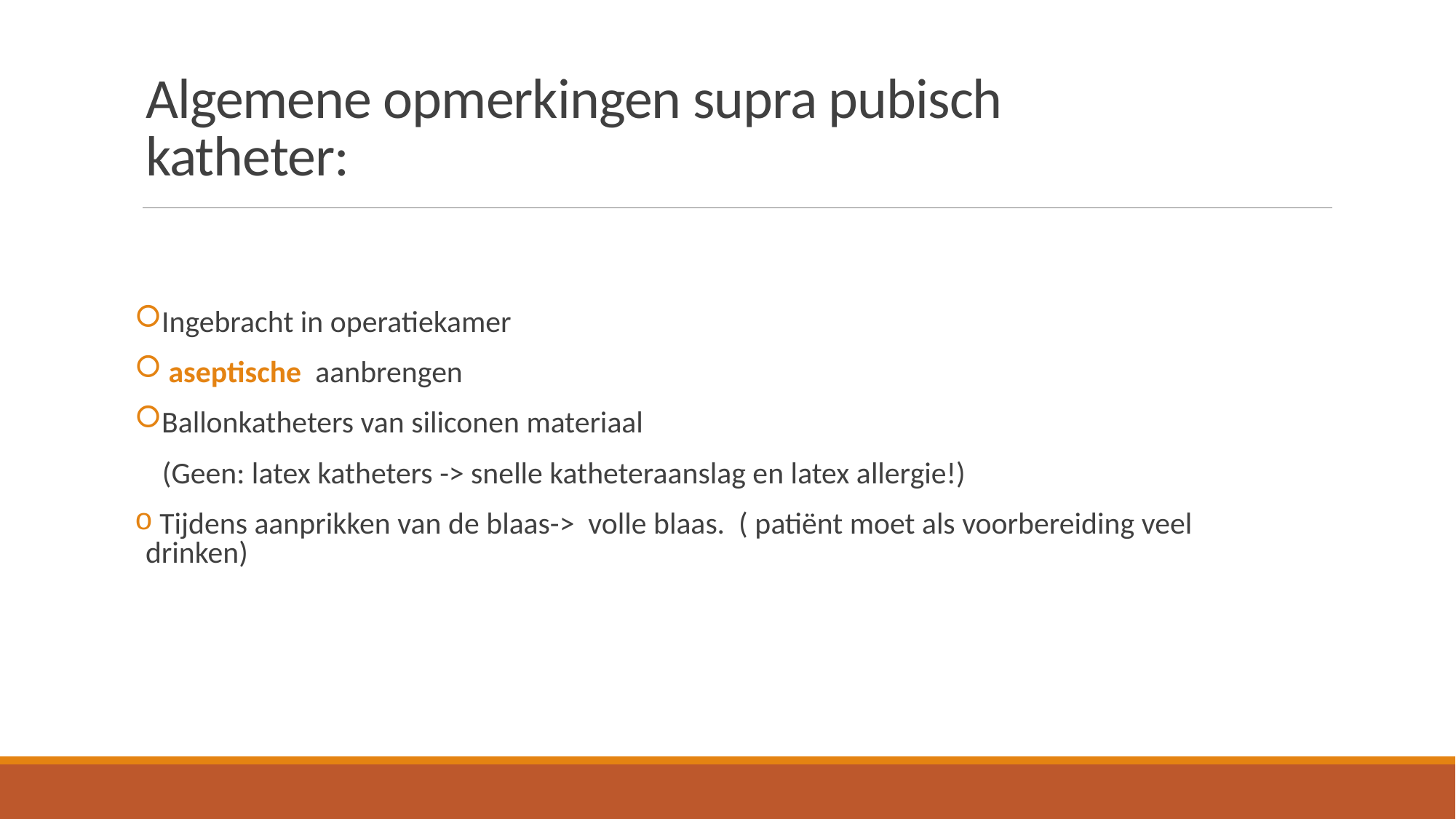

# Algemene opmerkingen supra pubisch katheter:

Ingebracht in operatiekamer
 aseptische  aanbrengen
Ballonkatheters van siliconen materiaal
    (Geen: latex katheters -> snelle katheteraanslag en latex allergie!)
 Tijdens aanprikken van de blaas->  volle blaas.  ( patiënt moet als voorbereiding veel drinken)